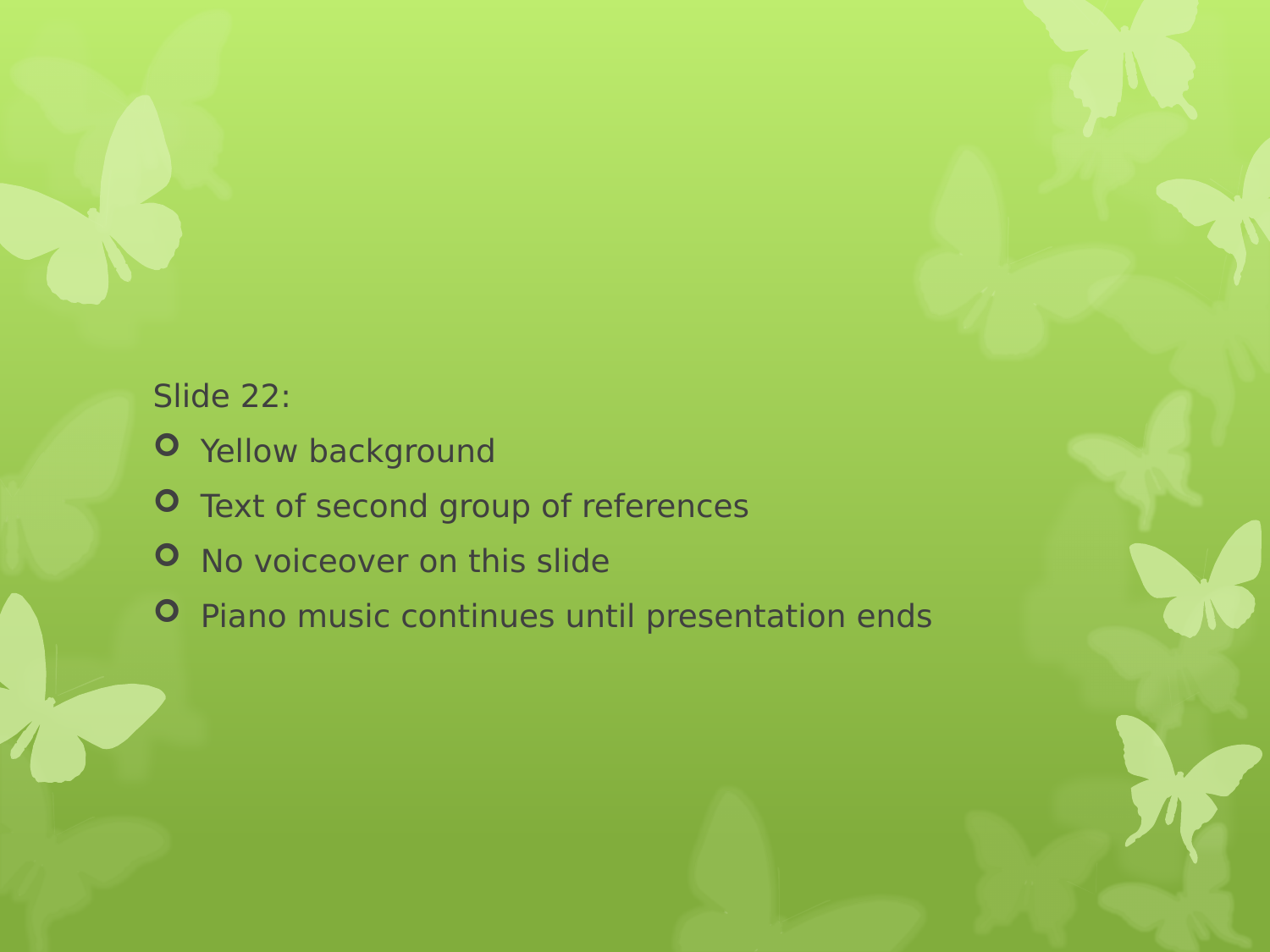

#
Slide 22:
Yellow background
Text of second group of references
No voiceover on this slide
Piano music continues until presentation ends